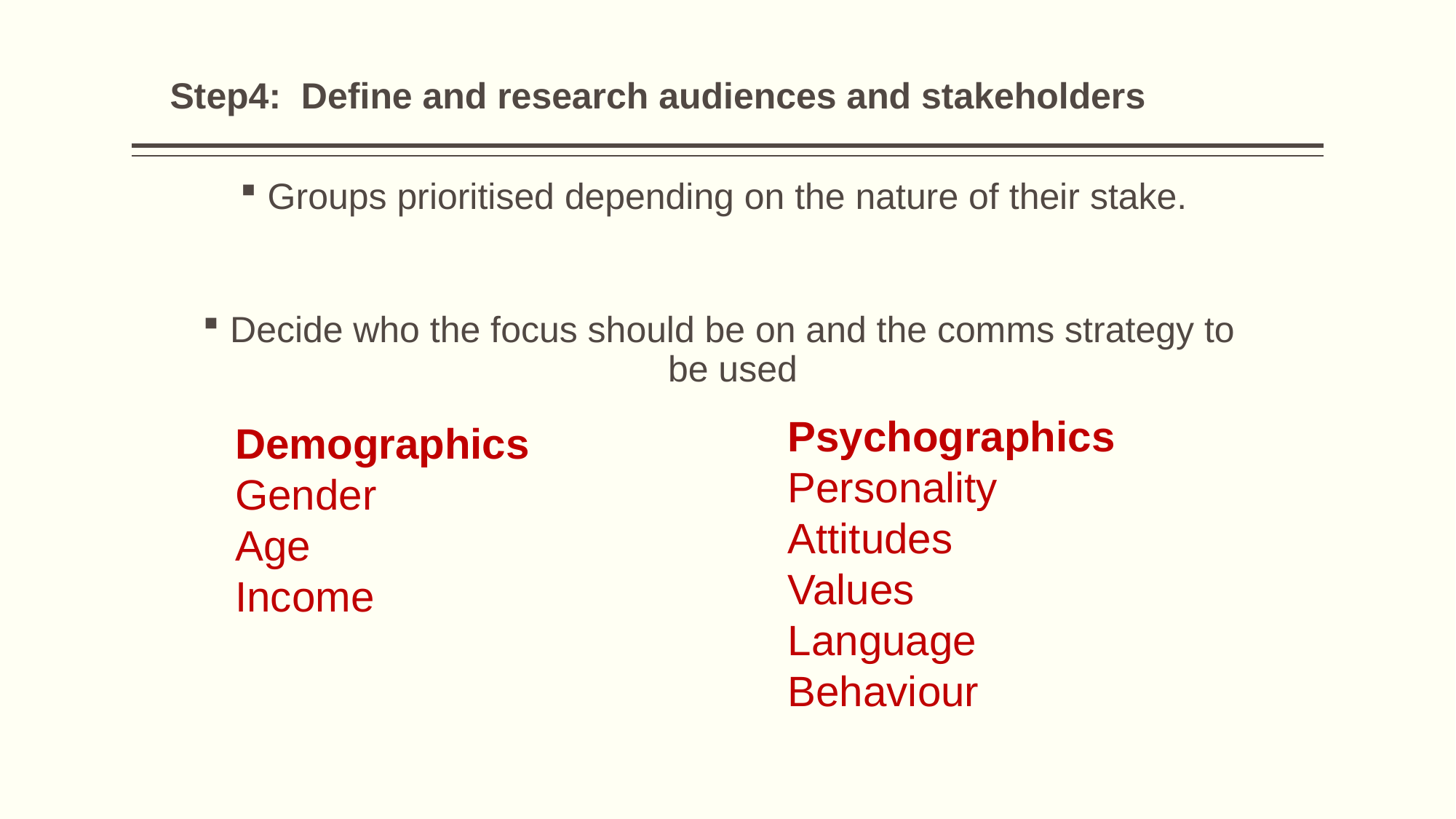

Step4:  Define and research audiences and stakeholders
Groups prioritised depending on the nature of their stake.

Decide who the focus should be on and the comms strategy to be used

Psychographics
Personality
Attitudes
Values
Language
Behaviour

Demographics
Gender
Age
Income